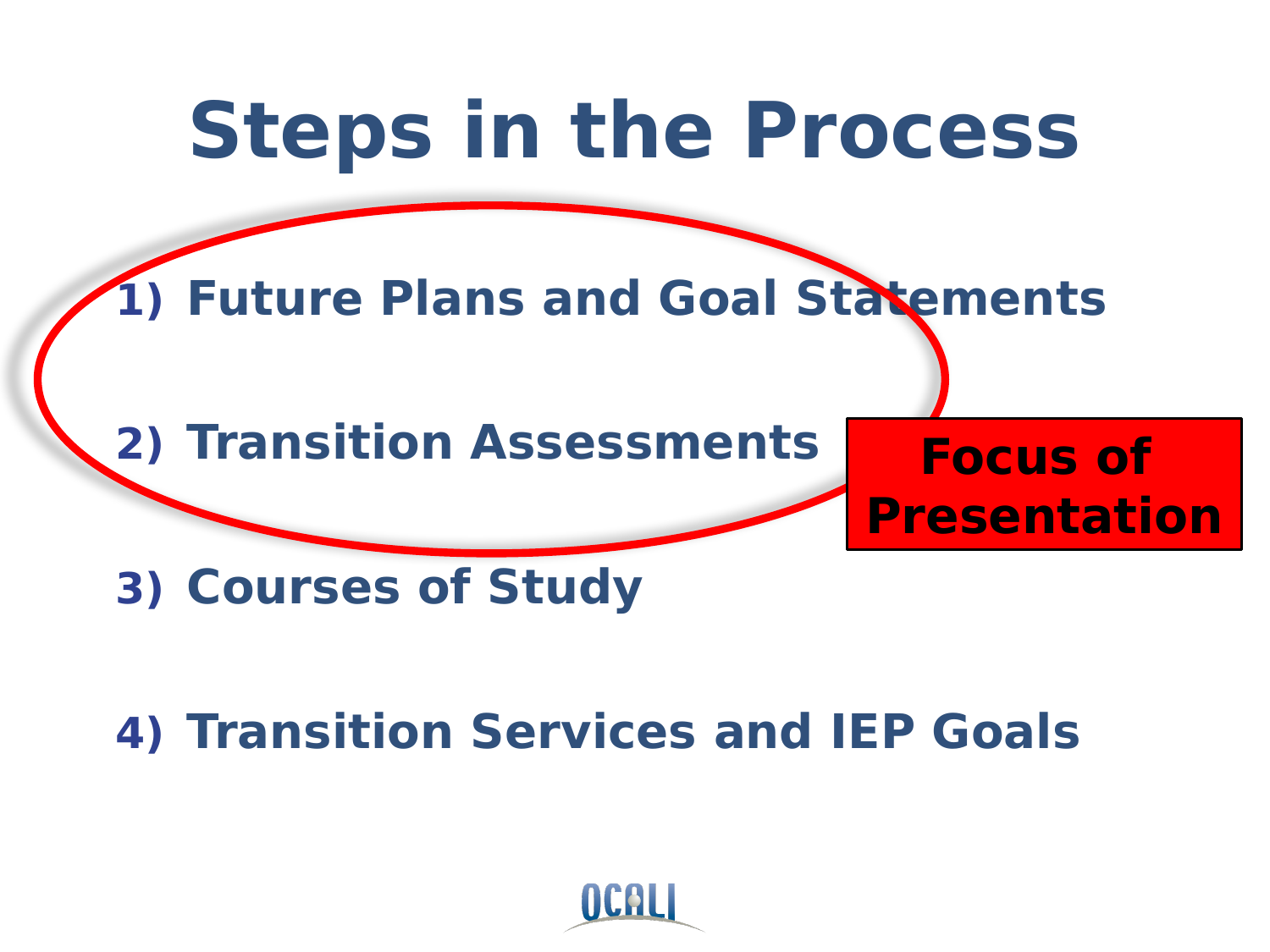

# Steps in the Process

Focus of
Presentation
Future Plans and Goal Statements

Transition Assessments

Courses of Study

Transition Services and IEP Goals